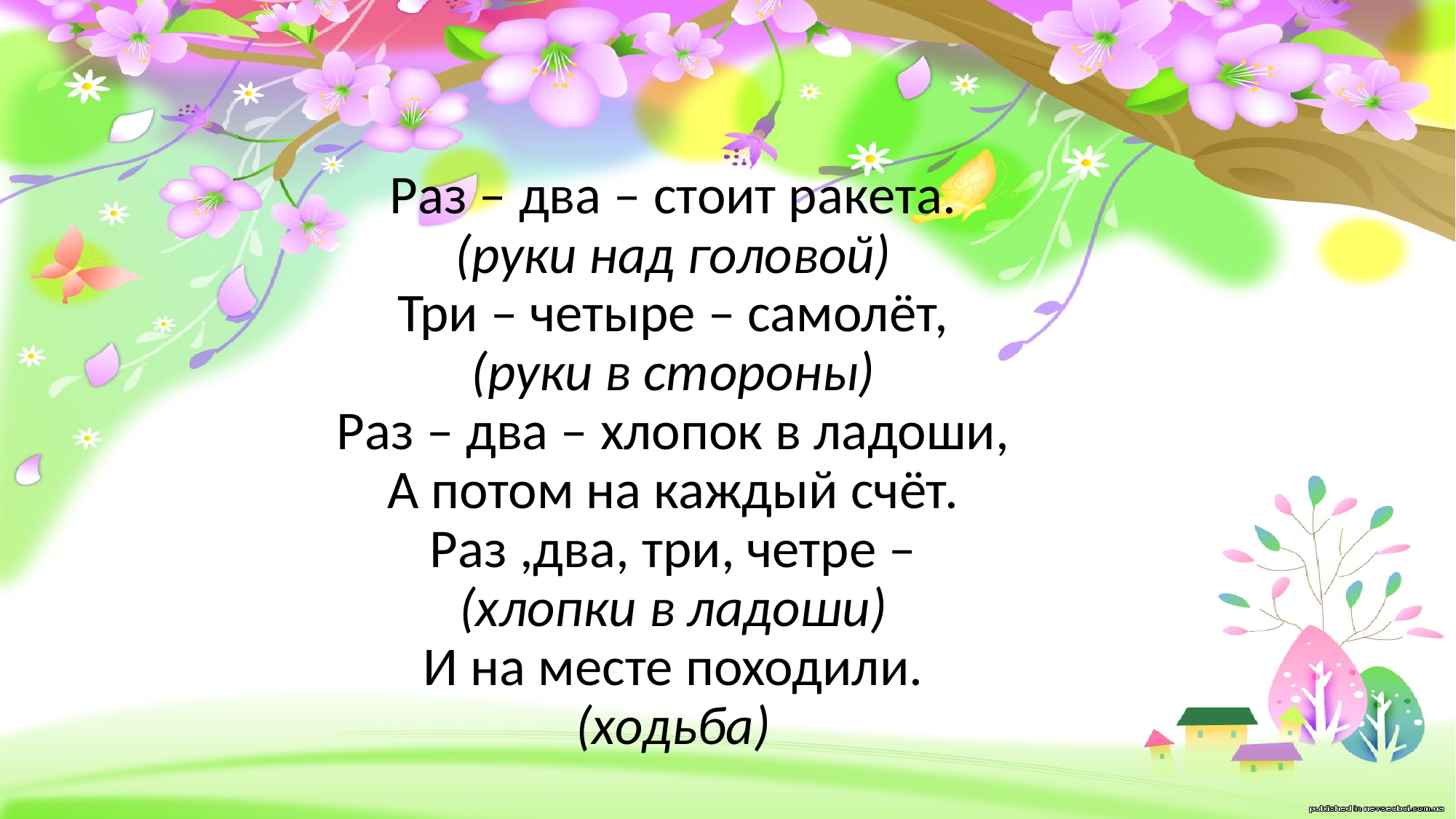

# Раз – два – стоит ракета. (руки над головой) Три – четыре – самолёт, (руки в стороны) Раз – два – хлопок в ладоши, А потом на каждый счёт. Раз ,два, три, четре – (хлопки в ладоши) И на месте походили. (ходьба)